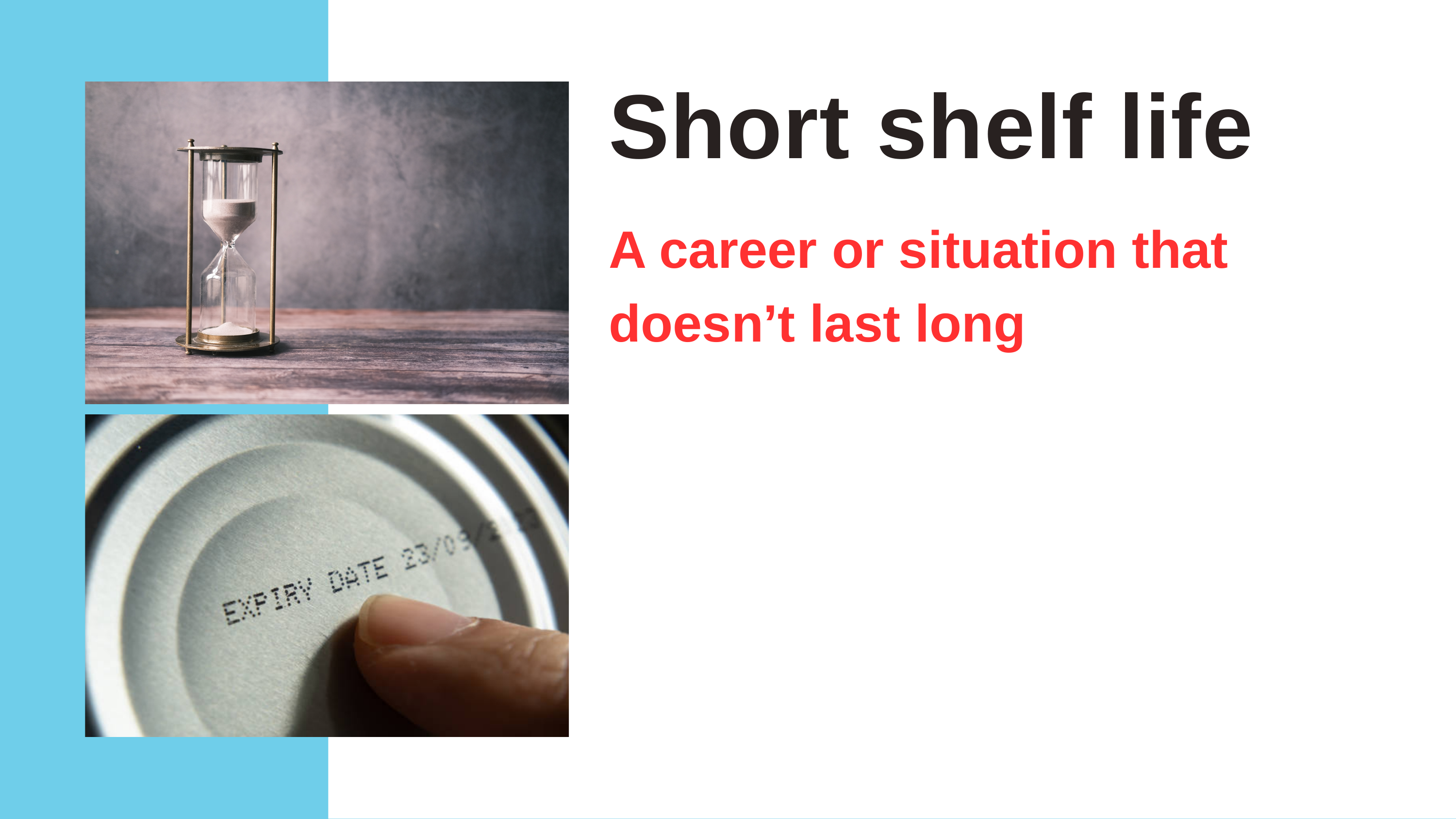

Short shelf life

A career or situation that doesn’t last long